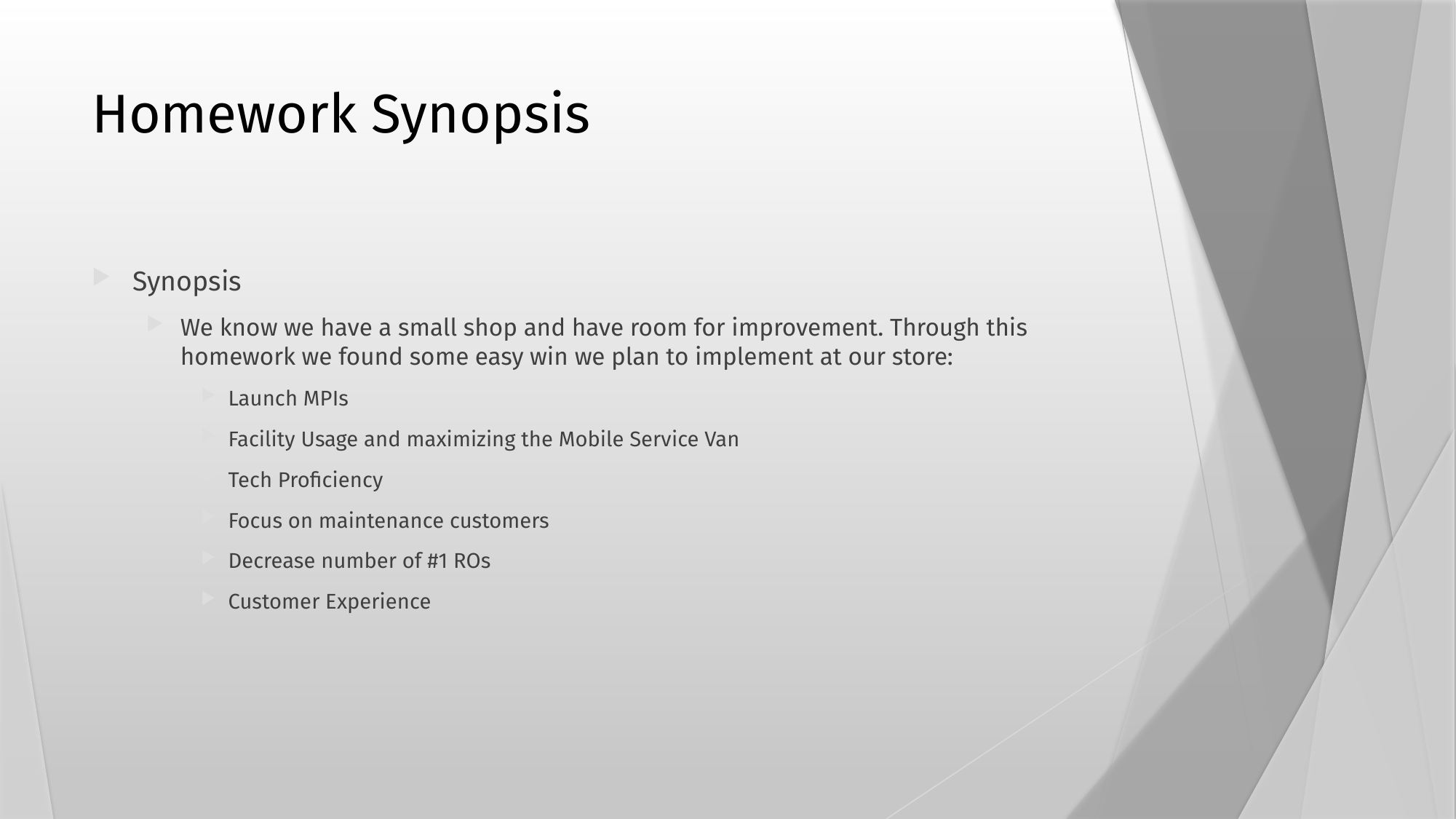

# Homework Synopsis
Synopsis
We know we have a small shop and have room for improvement. Through this homework we found some easy win we plan to implement at our store:
Launch MPIs
Facility Usage and maximizing the Mobile Service Van
Tech Proficiency
Focus on maintenance customers
Decrease number of #1 ROs
Customer Experience